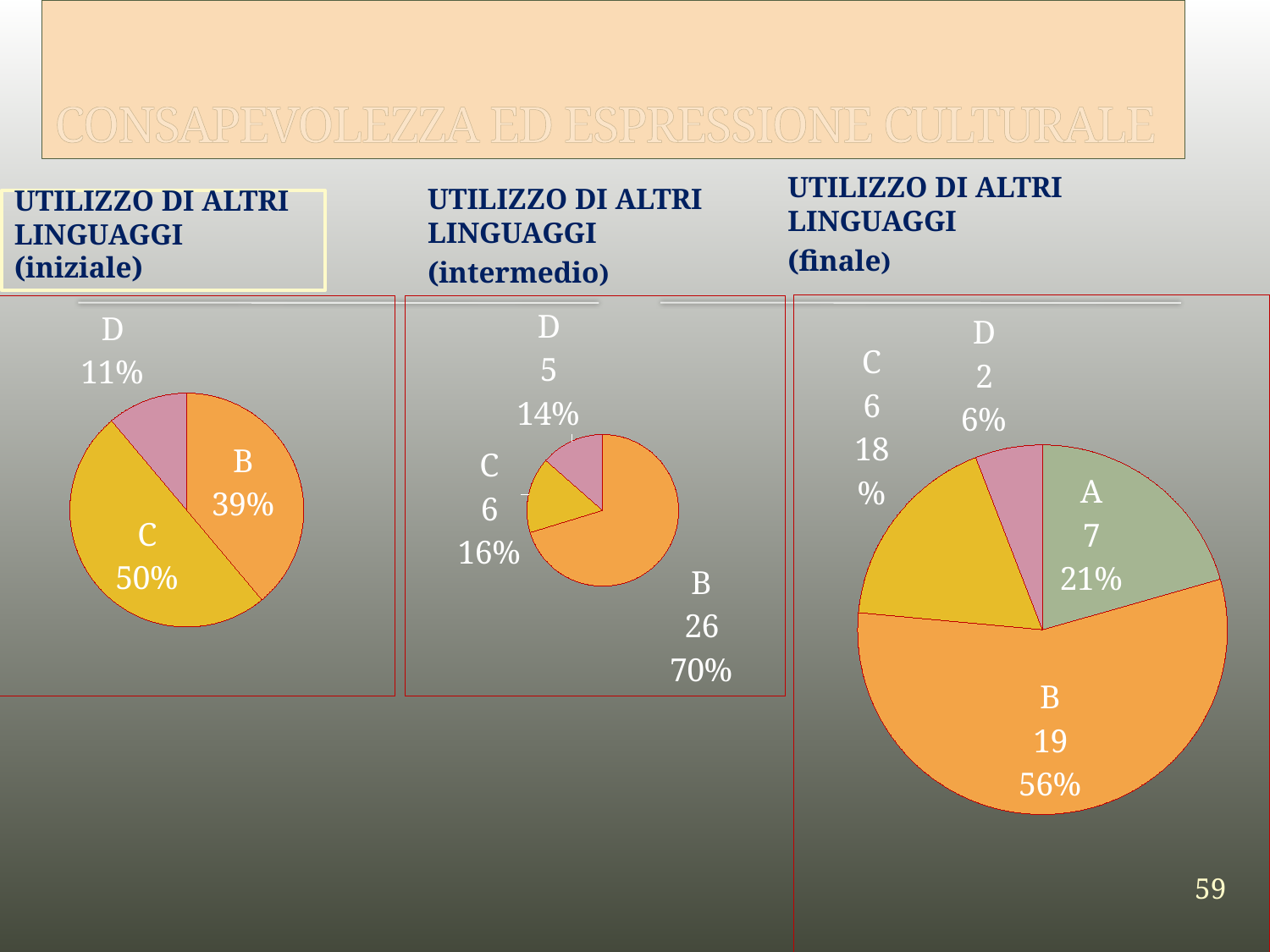

# CONSAPEVOLEZZA ED ESPRESSIONE CULTURALE
UTILIZZO DI ALTRI   LINGUAGGI
(finale)
UTILIZZO DI ALTRI LINGUAGGI
(iniziale)
UTILIZZO DI ALTRI   LINGUAGGI
(intermedio)

### Chart

| Category | Vendite |
|---|---|
| A | 7.0 |
| B | 19.0 |
| C | 6.0 |
| D | 2.0 |

### Chart

| Category | Vendite |
|---|---|
| A | 0.0 |
| B | 14.0 |
| C | 18.0 |
| D | 4.0 |

### Chart

| Category | Vendite |
|---|---|
| A | 0.0 |
| B | 26.0 |
| C | 6.0 |
| D | 5.0 |
59